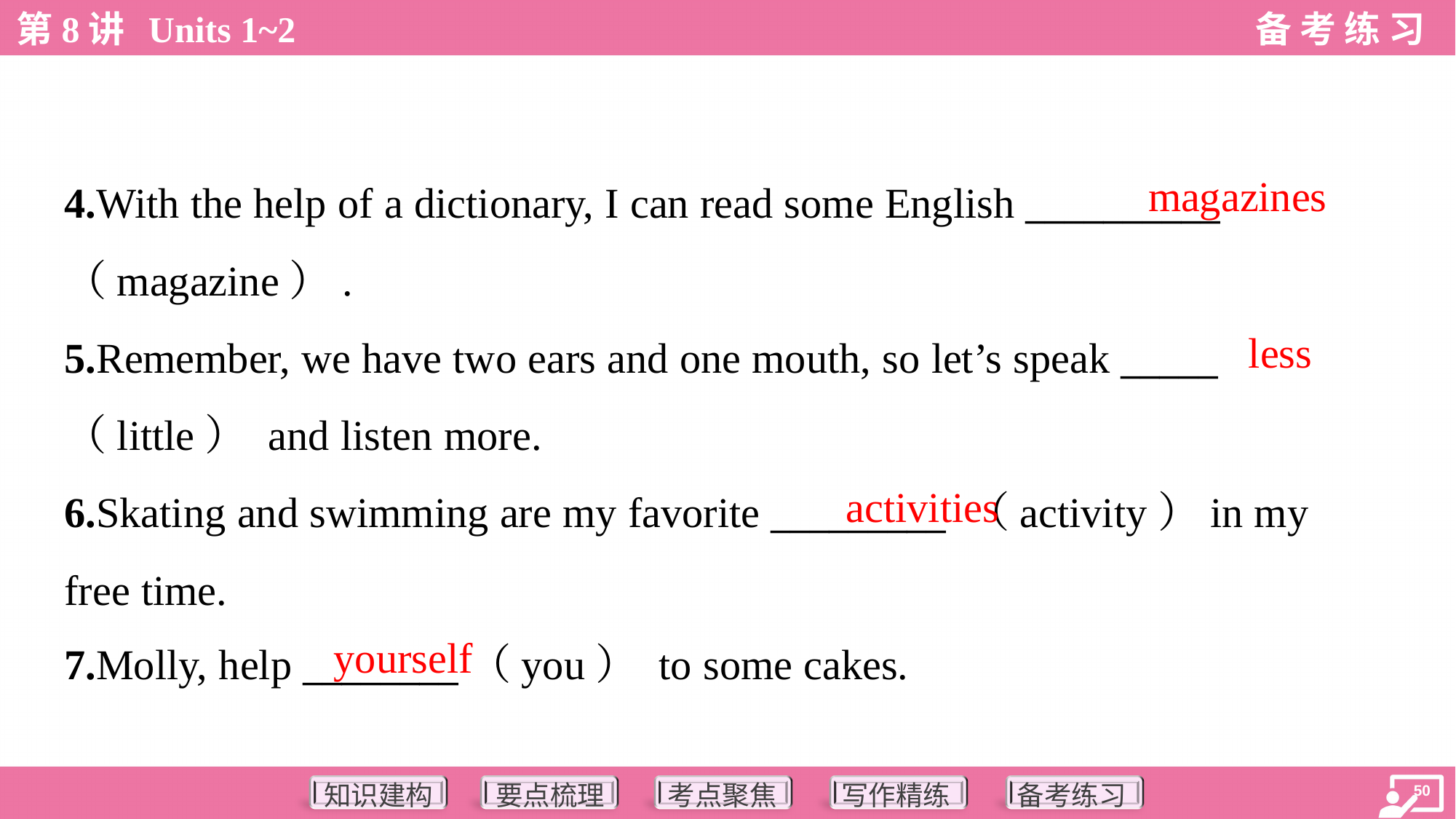

magazines
4.With the help of a dictionary, I can read some English __________
（magazine）.
5.Remember, we have two ears and one mouth, so let’s speak _____
（little） and listen more.
6.Skating and swimming are my favorite _________ （activity）in my
free time.
7.Molly, help ________（you） to some cakes.
less
activities
yourself